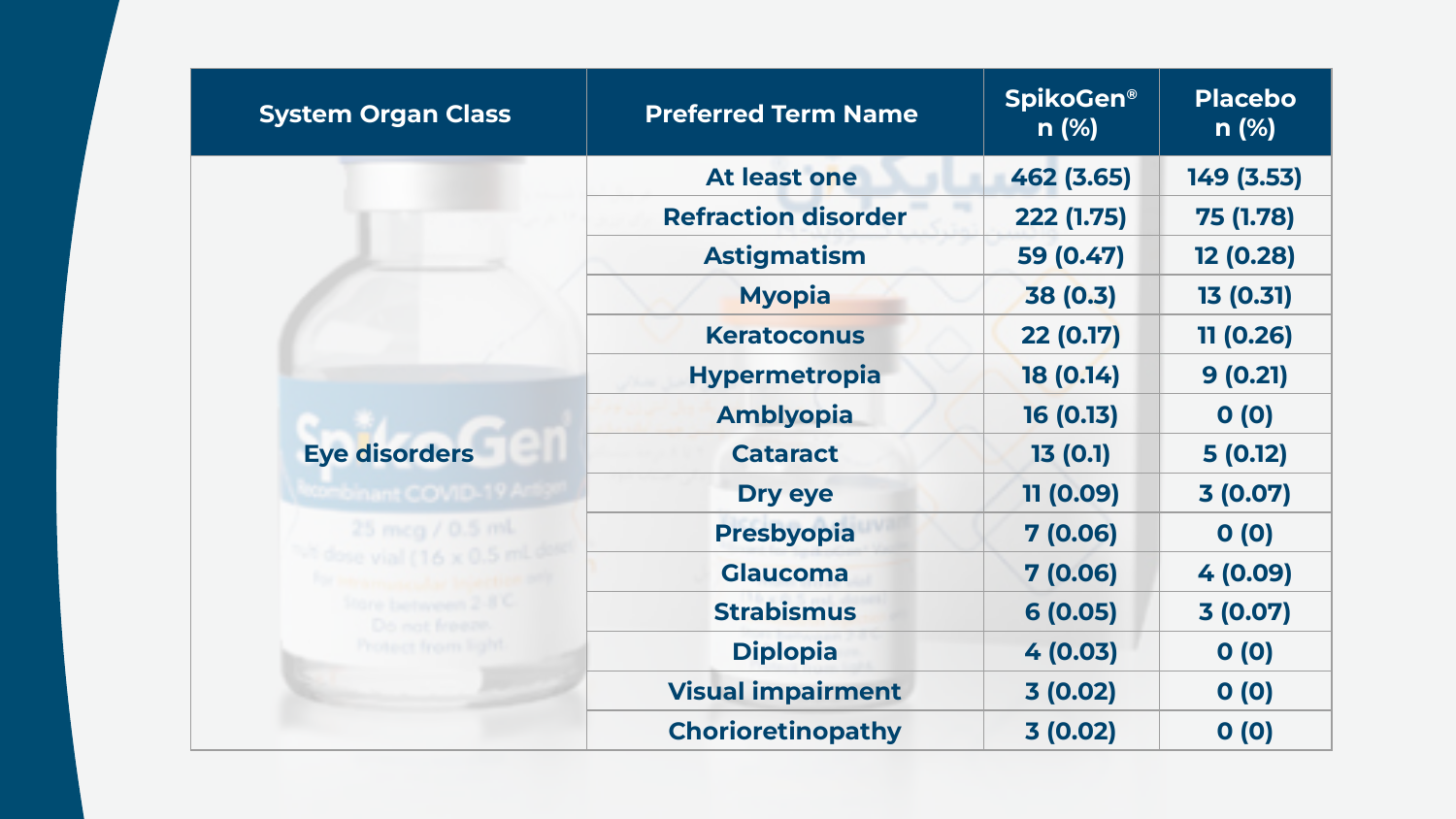

| System Organ Class | Preferred Term Name | SpikoGen® n (%) | Placebo n (%) |
| --- | --- | --- | --- |
| Eye disorders | At least one | 462 (3.65) | 149 (3.53) |
|  | Refraction disorder | 222 (1.75) | 75 (1.78) |
|  | Astigmatism | 59 (0.47) | 12 (0.28) |
|  | Myopia | 38 (0.3) | 13 (0.31) |
|  | Keratoconus | 22 (0.17) | 11 (0.26) |
|  | Hypermetropia | 18 (0.14) | 9 (0.21) |
|  | Amblyopia | 16 (0.13) | 0 (0) |
|  | Cataract | 13 (0.1) | 5 (0.12) |
|  | Dry eye | 11 (0.09) | 3 (0.07) |
|  | Presbyopia | 7 (0.06) | 0 (0) |
|  | Glaucoma | 7 (0.06) | 4 (0.09) |
|  | Strabismus | 6 (0.05) | 3 (0.07) |
|  | Diplopia | 4 (0.03) | 0 (0) |
|  | Visual impairment | 3 (0.02) | 0 (0) |
|  | Chorioretinopathy | 3 (0.02) | 0 (0) |